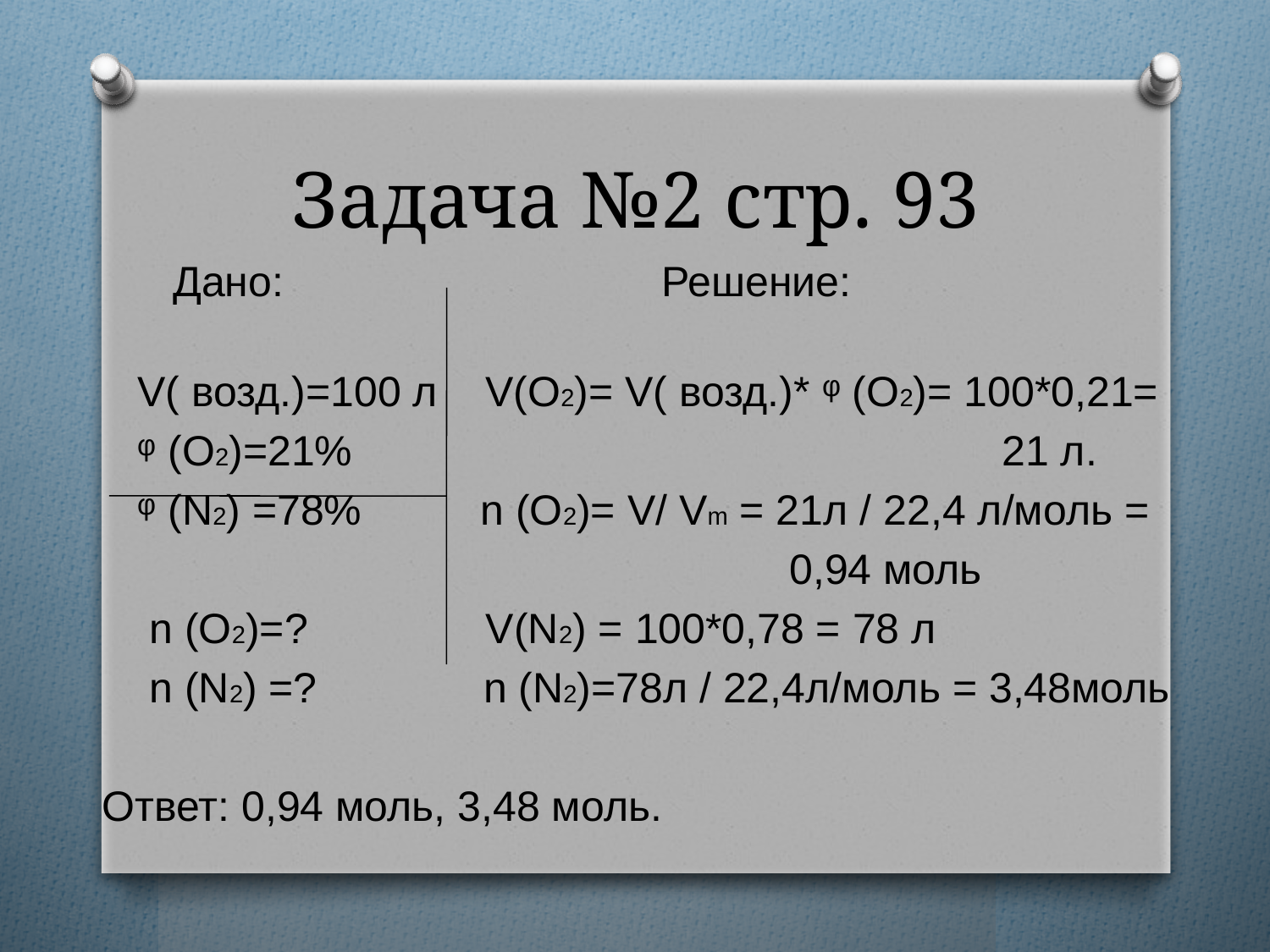

# Задача №2 стр. 93
      Дано:                                Решение:
   V( возд.)=100 л    V(O2)= V( возд.)* ᵠ (O2)= 100*0,21=
   ᵠ (O2)=21%                                                       21 л.
   ᵠ (N2) =78%          n (O2)= V/ Vm = 21л / 22,4 л/моль =
                                                          0,94 моль
    n (O2)=?               V(N2) = 100*0,78 = 78 л
    n (N2) =?              n (N2)=78л / 22,4л/моль = 3,48моль

Ответ: 0,94 моль, 3,48 моль.